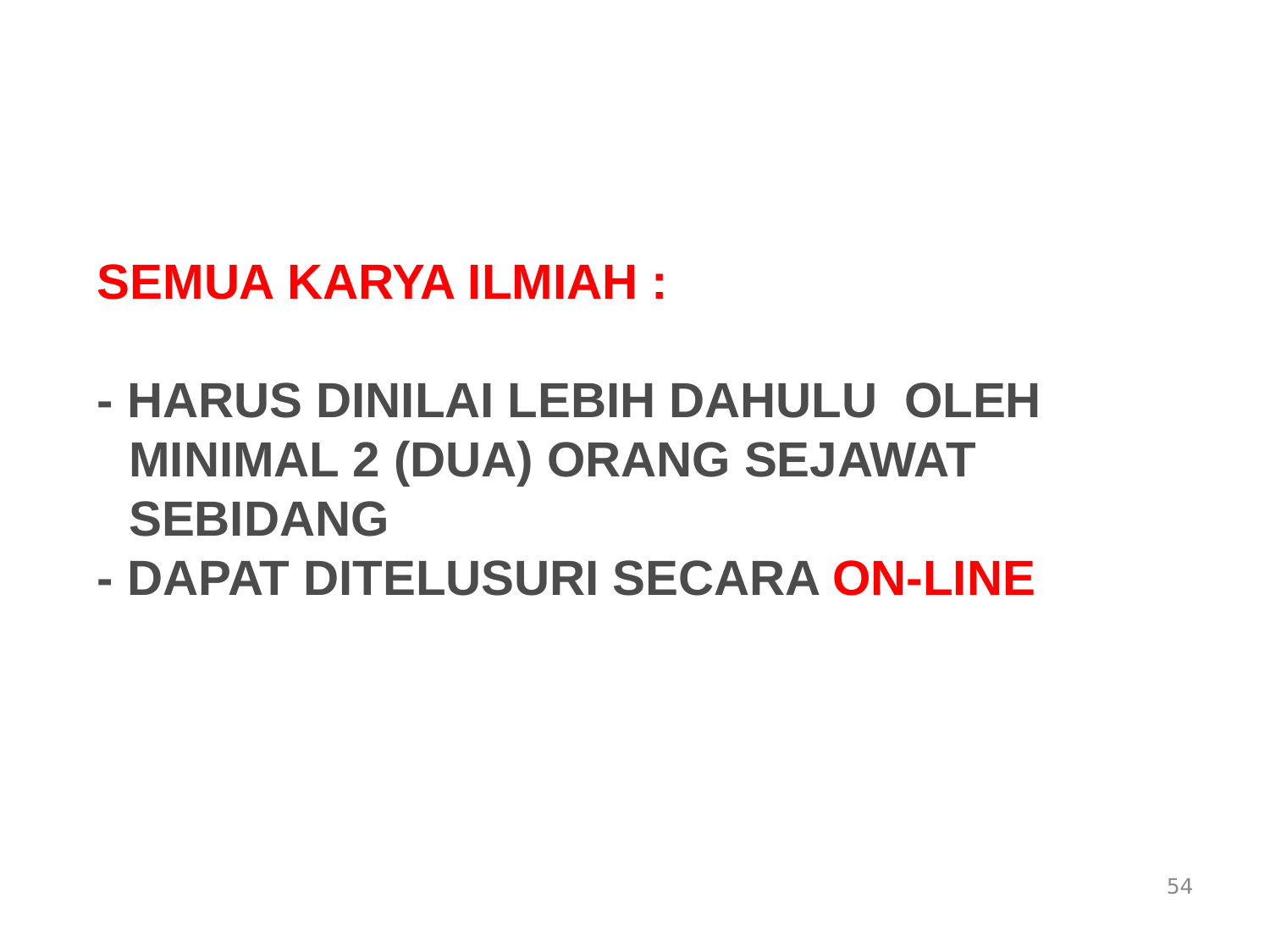

SEMUA KARYA ILMIAH :

- HARUS DINILAI LEBIH DAHULU  OLEH MINIMAL 2 (DUA) ORANG SEJAWAT SEBIDANG
- DAPAT DITELUSURI SECARA ON-LINE
54